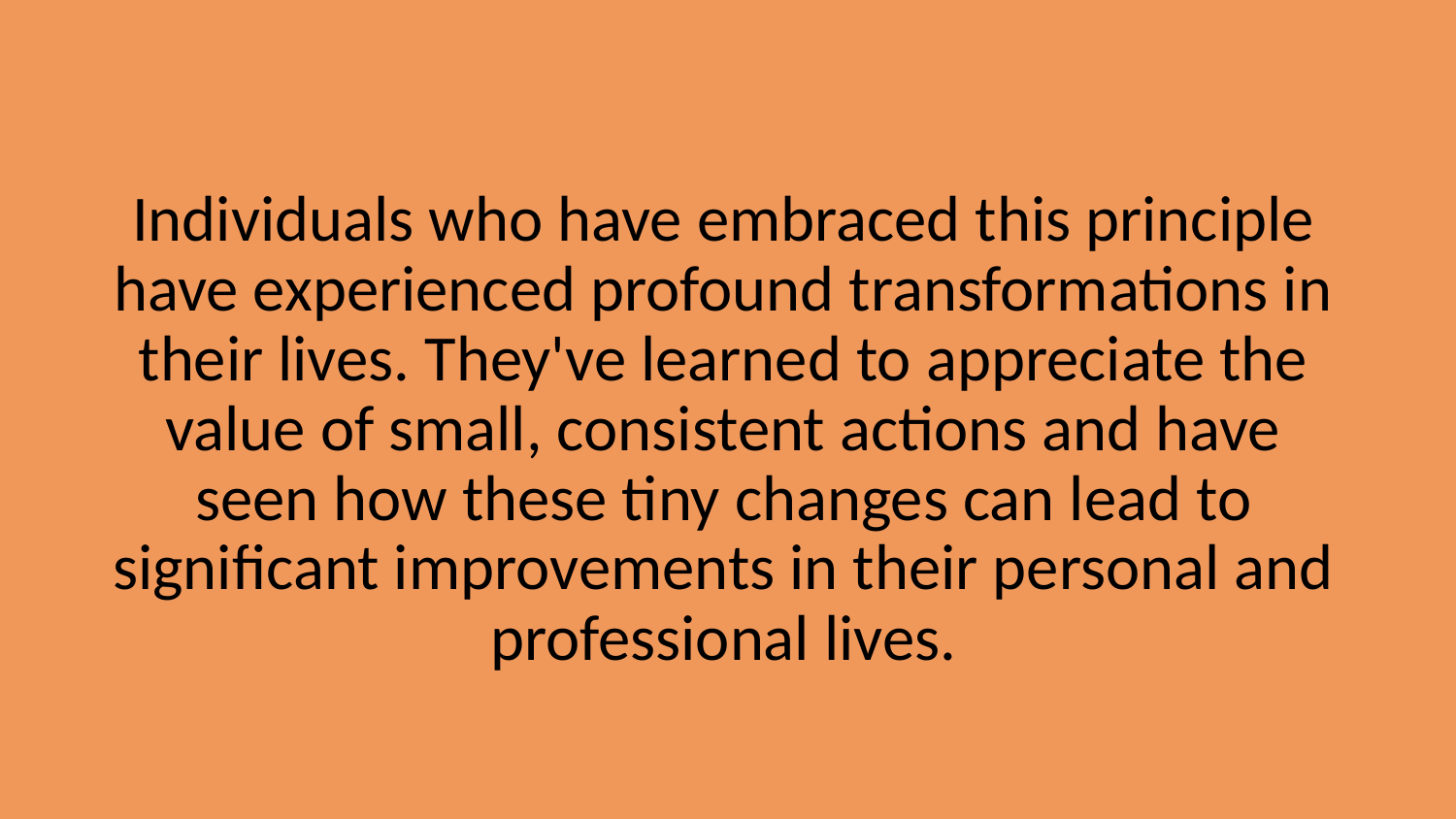

Individuals who have embraced this principle have experienced profound transformations in their lives. They've learned to appreciate the value of small, consistent actions and have seen how these tiny changes can lead to significant improvements in their personal and professional lives.